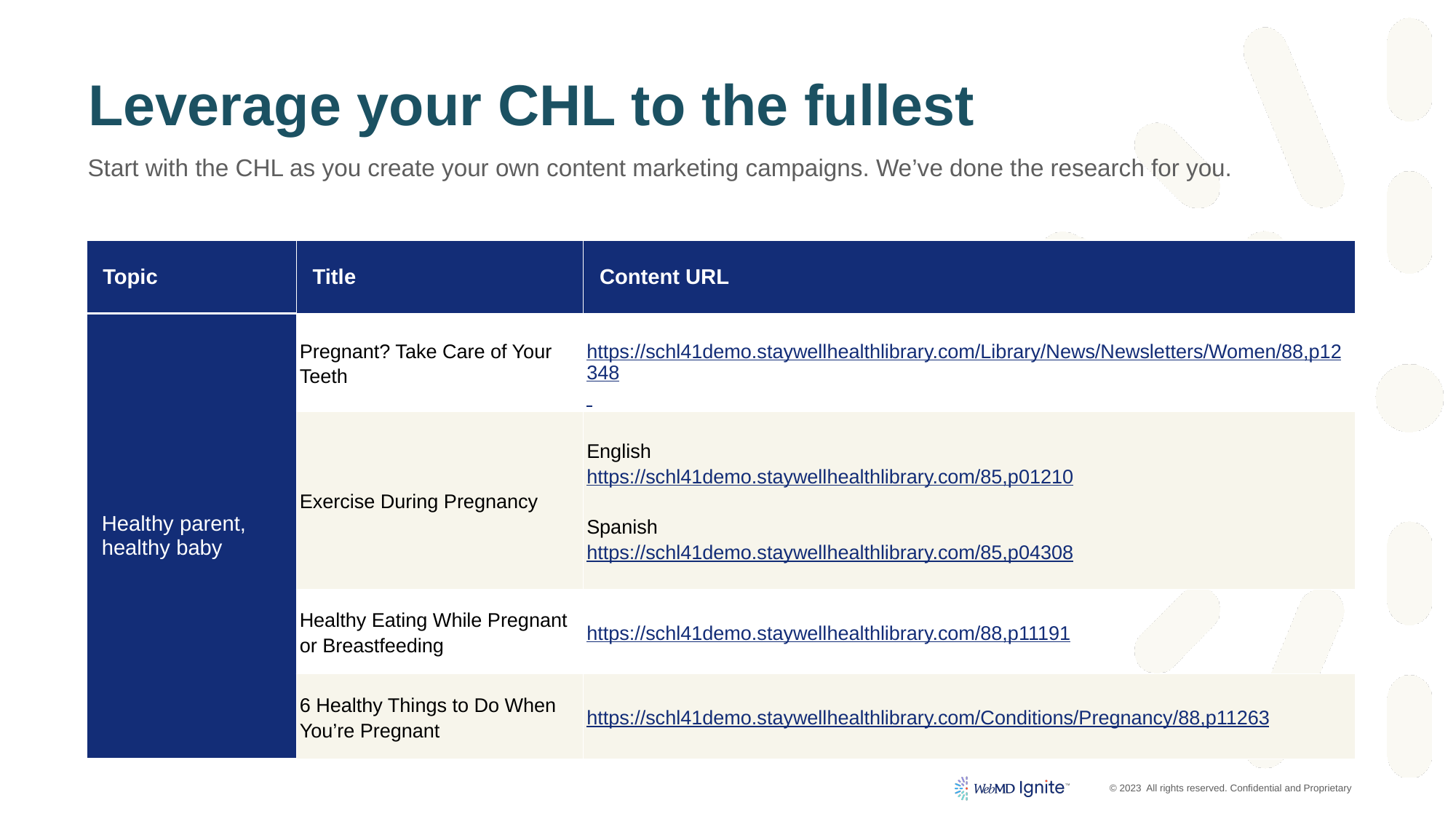

# Leverage your CHL to the fullest
Start with the CHL as you create your own content marketing campaigns. We’ve done the research for you.
| Topic | Title | Content URL |
| --- | --- | --- |
| Healthy parent, healthy baby | Pregnant? Take Care of Your Teeth | https://schl41demo.staywellhealthlibrary.com/Library/News/Newsletters/Women/88,p12348 |
|  | Exercise During Pregnancy | English https://schl41demo.staywellhealthlibrary.com/85,p01210 Spanish https://schl41demo.staywellhealthlibrary.com/85,p04308 |
|  | Healthy Eating While Pregnant or Breastfeeding | https://schl41demo.staywellhealthlibrary.com/88,p11191 |
|  | 6 Healthy Things to Do When You’re Pregnant | https://schl41demo.staywellhealthlibrary.com/Conditions/Pregnancy/88,p11263 |